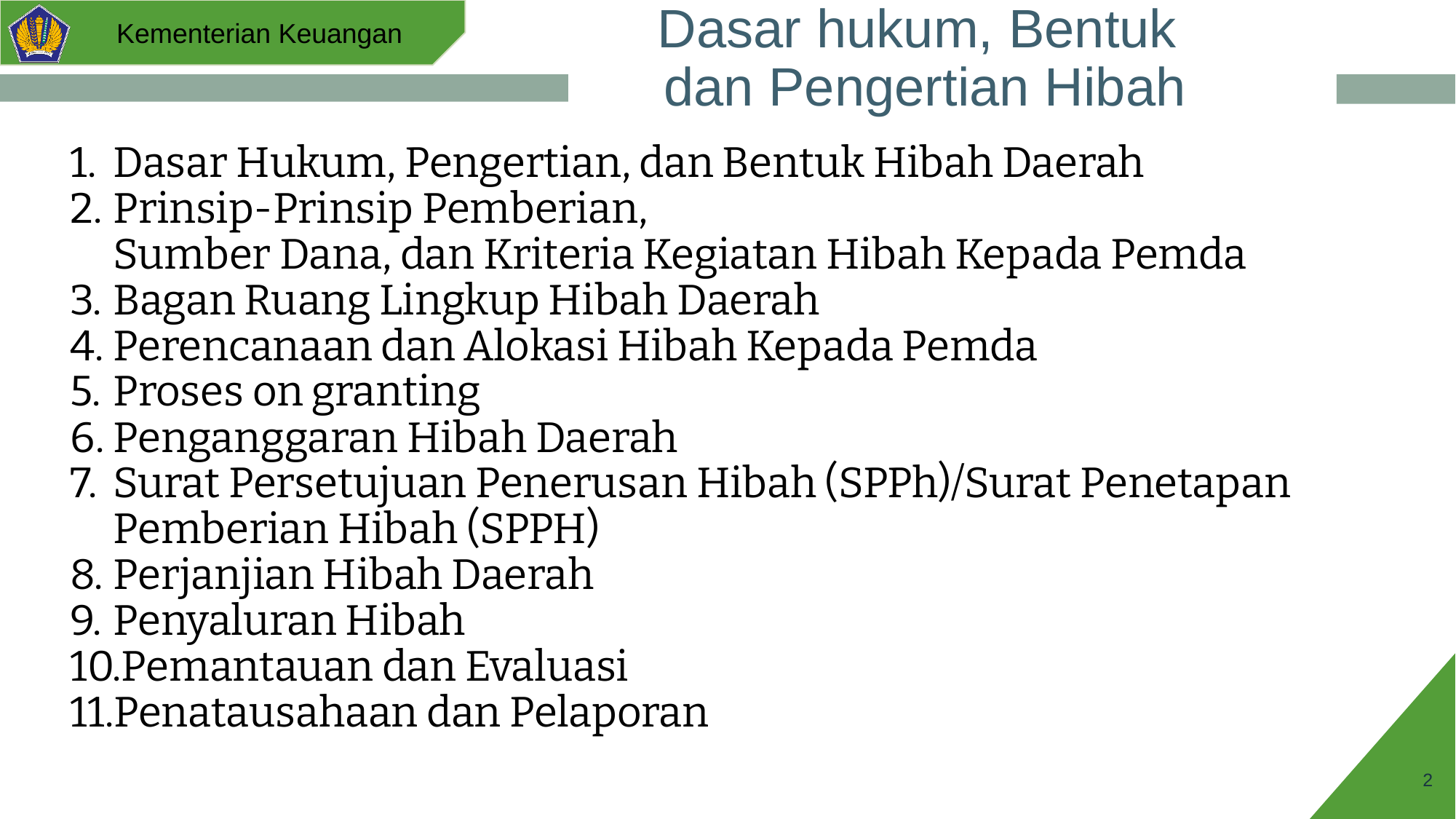

# Dasar hukum, Bentuk dan Pengertian Hibah

Dasar Hukum, Pengertian, dan Bentuk Hibah Daerah
Prinsip-Prinsip Pemberian,
Sumber Dana, dan Kriteria Kegiatan Hibah Kepada Pemda
Bagan Ruang Lingkup Hibah Daerah
Perencanaan dan Alokasi Hibah Kepada Pemda
Proses on granting
Penganggaran Hibah Daerah
Surat Persetujuan Penerusan Hibah (SPPh)/Surat Penetapan Pemberian Hibah (SPPH)
Perjanjian Hibah Daerah
Penyaluran Hibah
Pemantauan dan Evaluasi
Penatausahaan dan Pelaporan